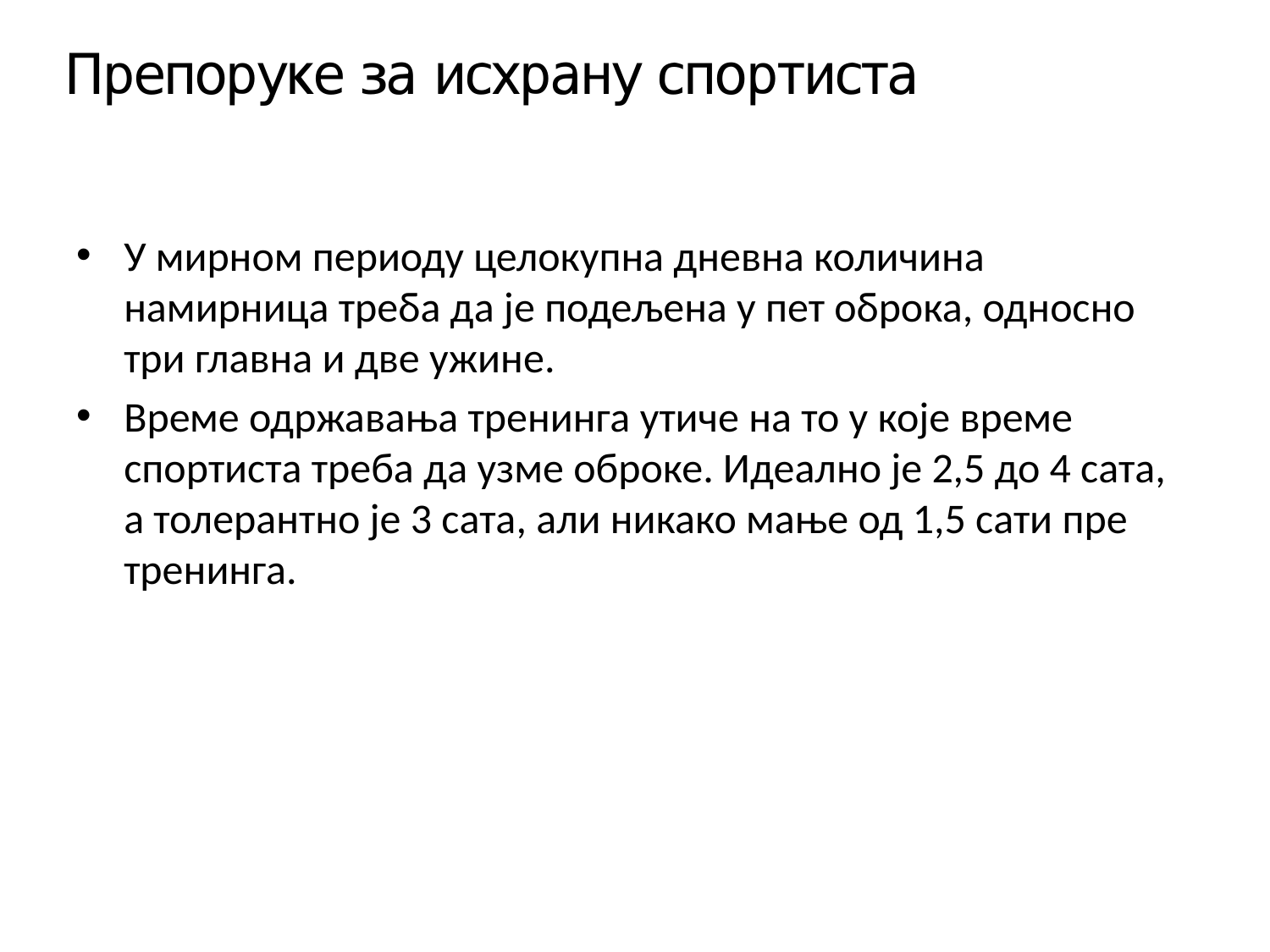

Препоруке за исхрану спортиста
У мирном периоду целокупна дневна количина намирница треба да је подељена у пет оброка, односно три главна и две ужине.
Време одржавања тренинга утиче на то у које време спортиста треба да узме оброке. Идеално је 2,5 до 4 сата, а толерантно је 3 сата, али никако мање од 1,5 сати пре тренинга.